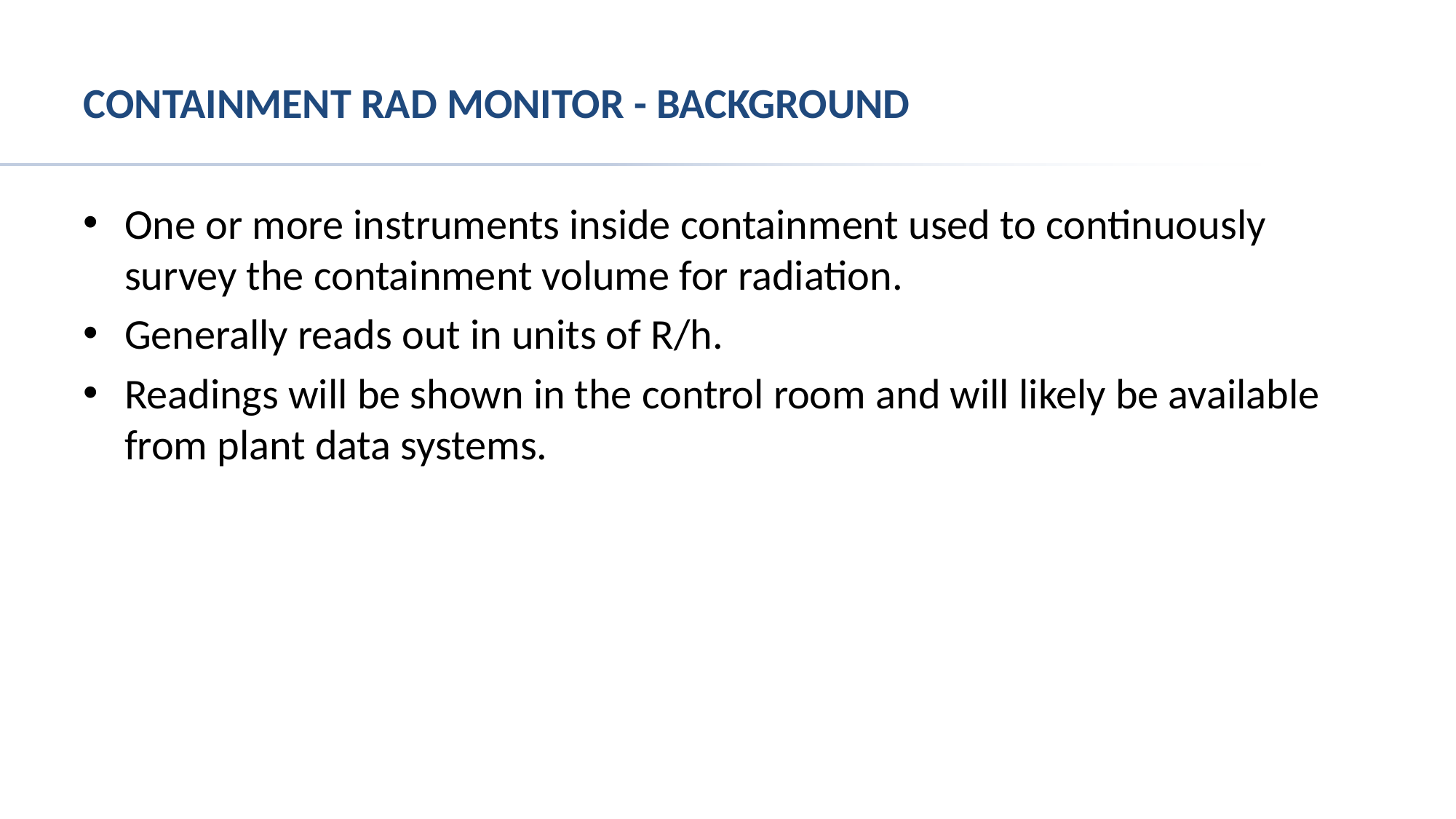

# Containment Rad Monitor - Background
One or more instruments inside containment used to continuously survey the containment volume for radiation.
Generally reads out in units of R/h.
Readings will be shown in the control room and will likely be available from plant data systems.